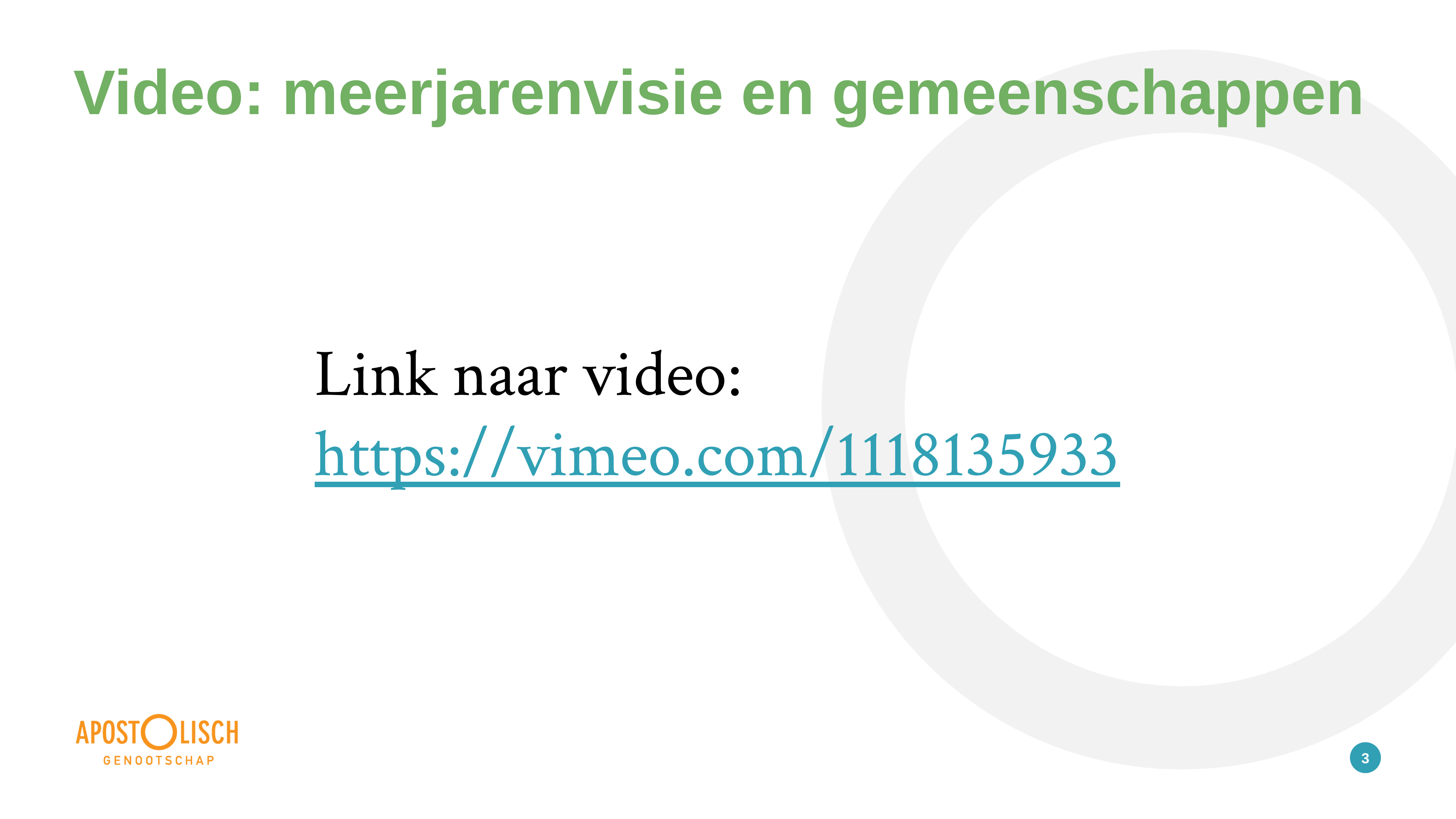

# Video: meerjarenvisie en gemeenschappen
Link naar video: https://vimeo.com/1118135933
3